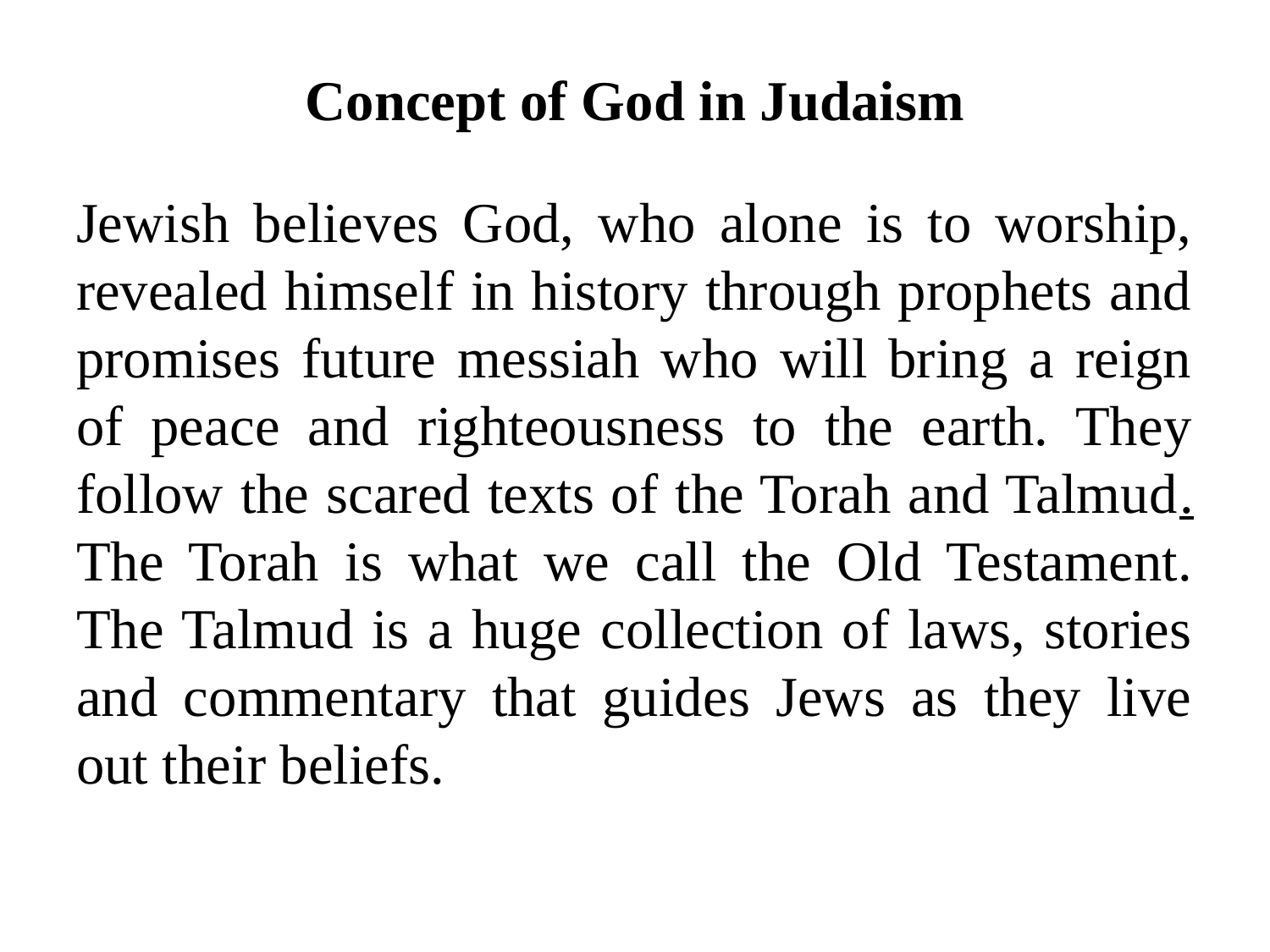

# Concept of God in Judaism
Jewish believes God, who alone is to worship, revealed himself in history through prophets and promises future messiah who will bring a reign of peace and righteousness to the earth. They follow the scared texts of the Torah and Talmud. The Torah is what we call the Old Testament. The Talmud is a huge collection of laws, stories and commentary that guides Jews as they live out their beliefs.